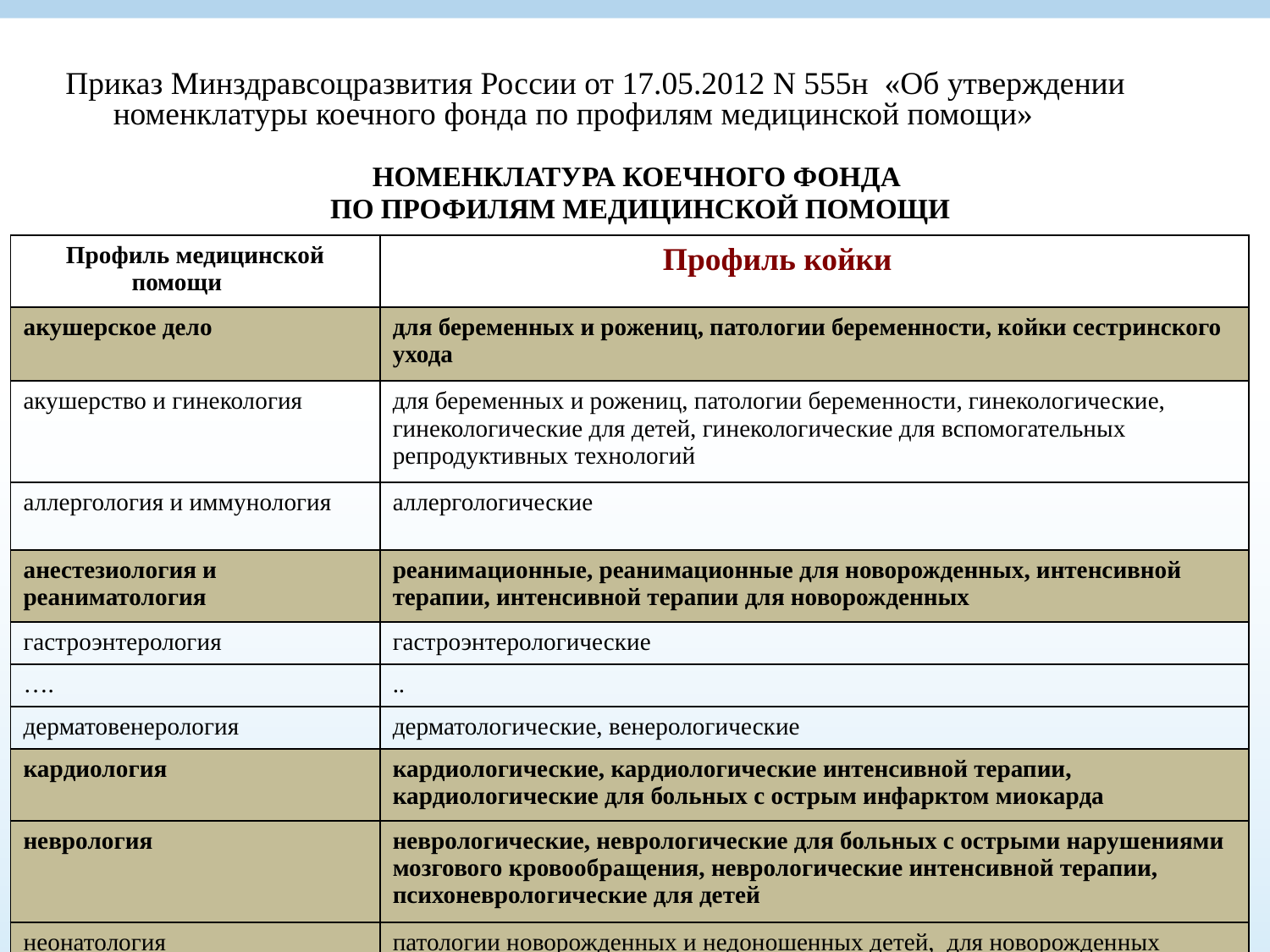

Приказ Минздравсоцразвития России от 17.05.2012 N 555н  «Об утверждении номенклатуры коечного фонда по профилям медицинской помощи»
НОМЕНКЛАТУРА КОЕЧНОГО ФОНДА
ПО ПРОФИЛЯМ МЕДИЦИНСКОЙ ПОМОЩИ
| Профиль медицинской помощи | Профиль койки |
| --- | --- |
| акушерское дело | для беременных и рожениц, патологии беременности, койки сестринского ухода |
| акушерство и гинекология | для беременных и рожениц, патологии беременности, гинекологические, гинекологические для детей, гинекологические для вспомогательных репродуктивных технологий |
| аллергология и иммунология | аллергологические |
| анестезиология и реаниматология | реанимационные, реанимационные для новорожденных, интенсивной терапии, интенсивной терапии для новорожденных |
| гастроэнтерология | гастроэнтерологические |
| …. | .. |
| дерматовенерология | дерматологические, венерологические |
| кардиология | кардиологические, кардиологические интенсивной терапии, кардиологические для больных с острым инфарктом миокарда |
| неврология | неврологические, неврологические для больных с острыми нарушениями мозгового кровообращения, неврологические интенсивной терапии, психоневрологические для детей |
| неонатология | патологии новорожденных и недоношенных детей, для новорожденных |